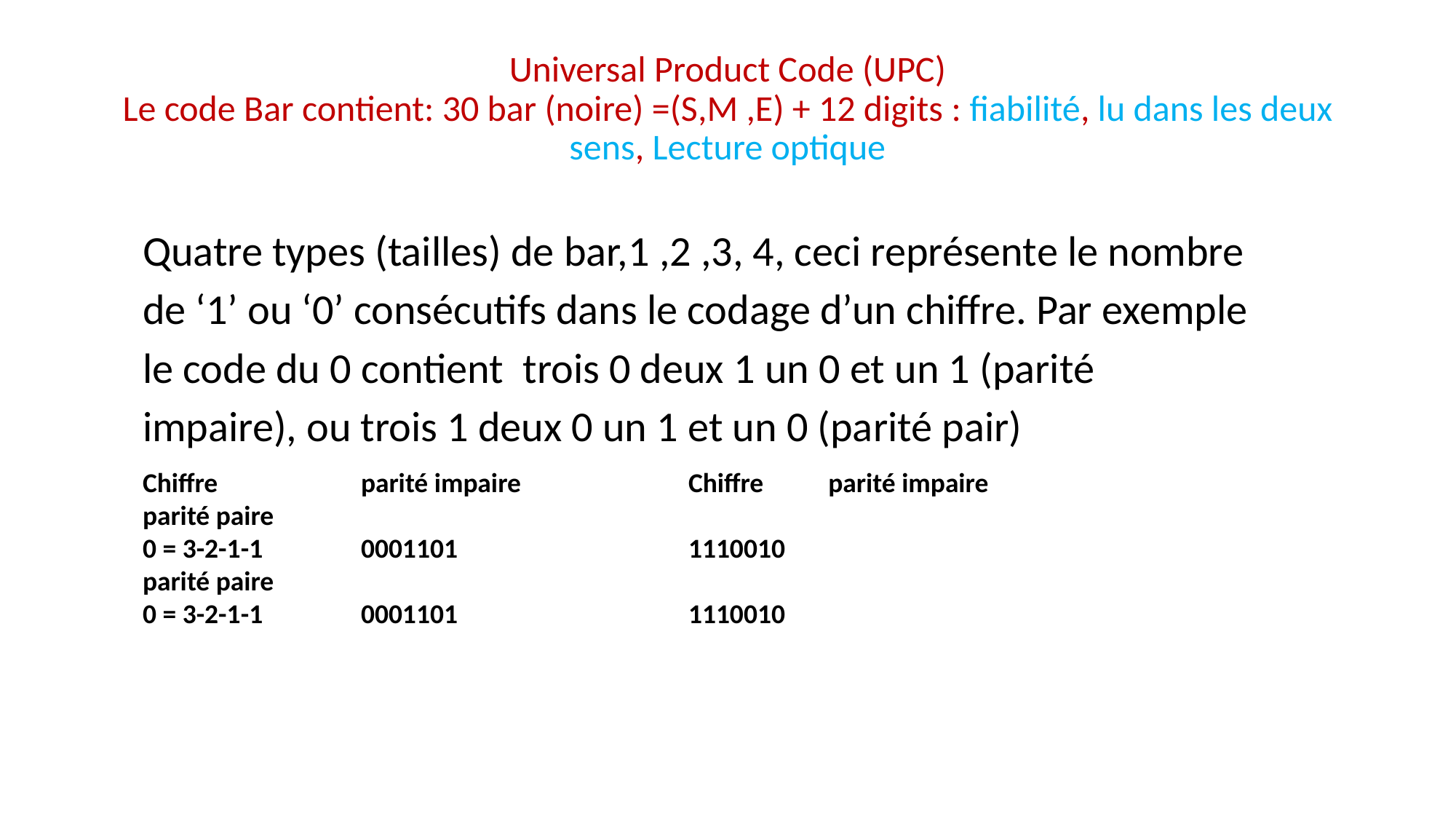

# Universal Product Code (UPC) Le code Bar contient: 30 bar (noire) =(S,M ,E) + 12 digits : fiabilité, lu dans les deux sens, Lecture optique
Quatre types (tailles) de bar,1 ,2 ,3, 4, ceci représente le nombre de ‘1’ ou ‘0’ consécutifs dans le codage d’un chiffre. Par exemple le code du 0 contient  trois 0 deux 1 un 0 et un 1 (parité impaire), ou trois 1 deux 0 un 1 et un 0 (parité pair)
Chiffre	     	parité impaire		Chiffre	     parité impaire			parité paire
0 = 3-2-1-1	0001101 			1110010
parité paire
0 = 3-2-1-1	0001101 			1110010